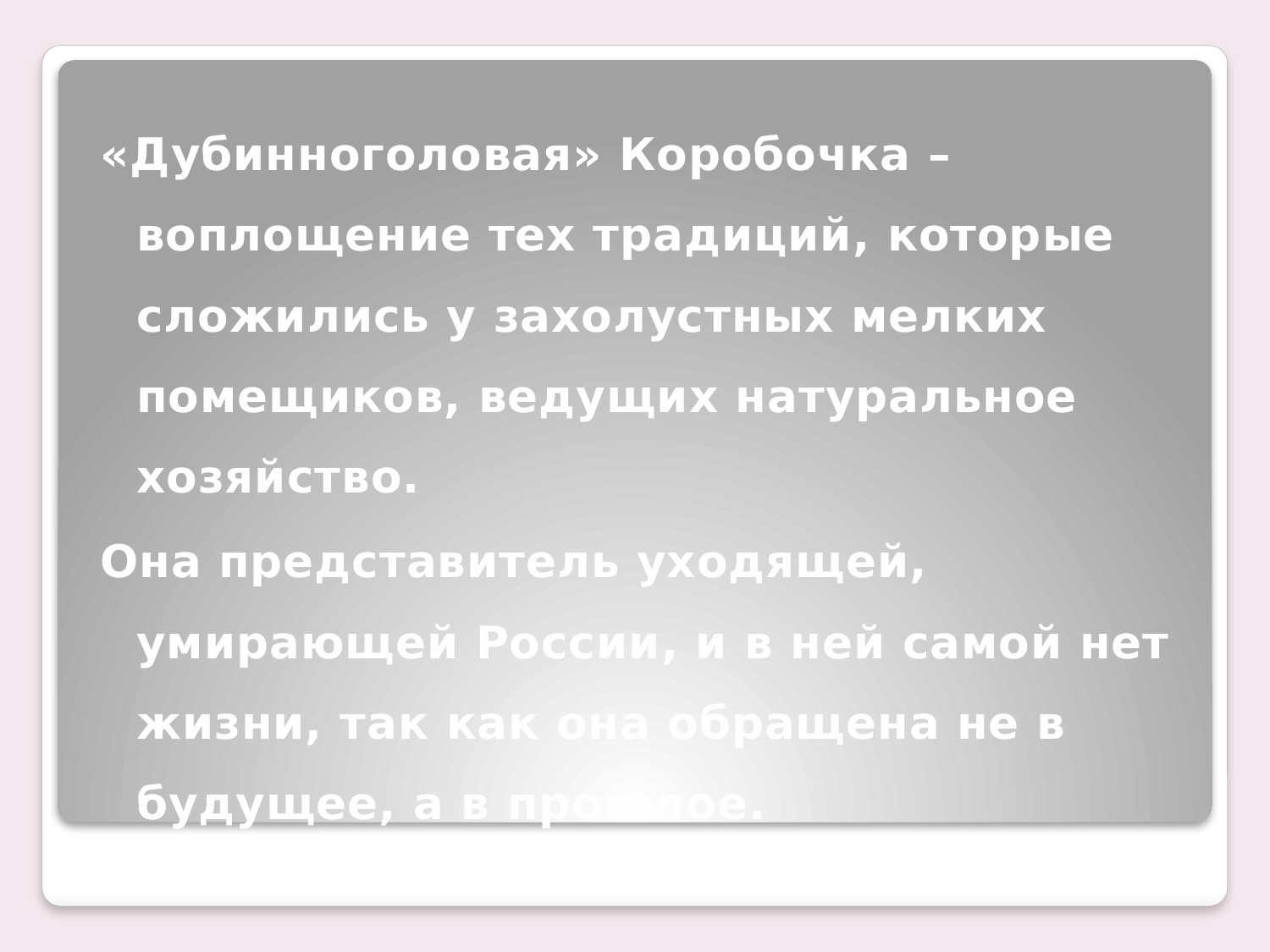

«Дубинноголовая» Коробочка – воплощение тех традиций, которые сложились у захолустных мелких помещиков, ведущих натуральное хозяйство.
Она представитель уходящей, умирающей России, и в ней самой нет жизни, так как она обращена не в будущее, а в прошлое.